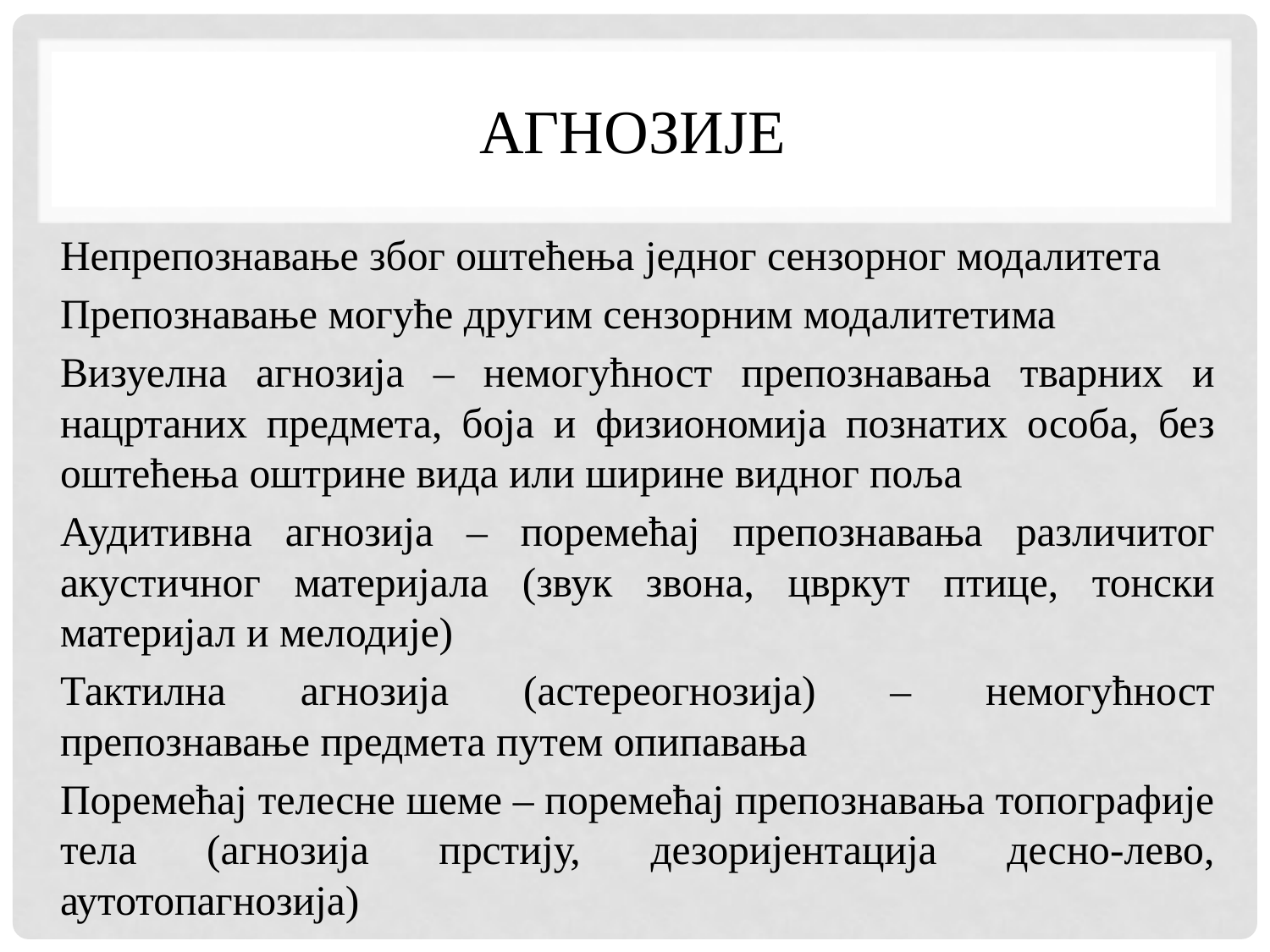

# агнозије
Непрепознавање због оштећења једног сензорног модалитета
Препознавање могуће другим сензорним модалитетима
Визуелна агнозија – немогућност препознавања тварних и нацртаних предмета, боја и физиономија познатих особа, без оштећења оштрине вида или ширине видног поља
Аудитивна агнозија – поремећај препознавања различитог акустичног материјала (звук звона, цвркут птице, тонски материјал и мелодије)
Тактилна агнозија (астереогнозија) – немогућност препознавање предмета путем опипавања
Поремећај телесне шеме – поремећај препознавања топографије тела (агнозија прстију, дезоријентација десно-лево, аутотопагнозија)